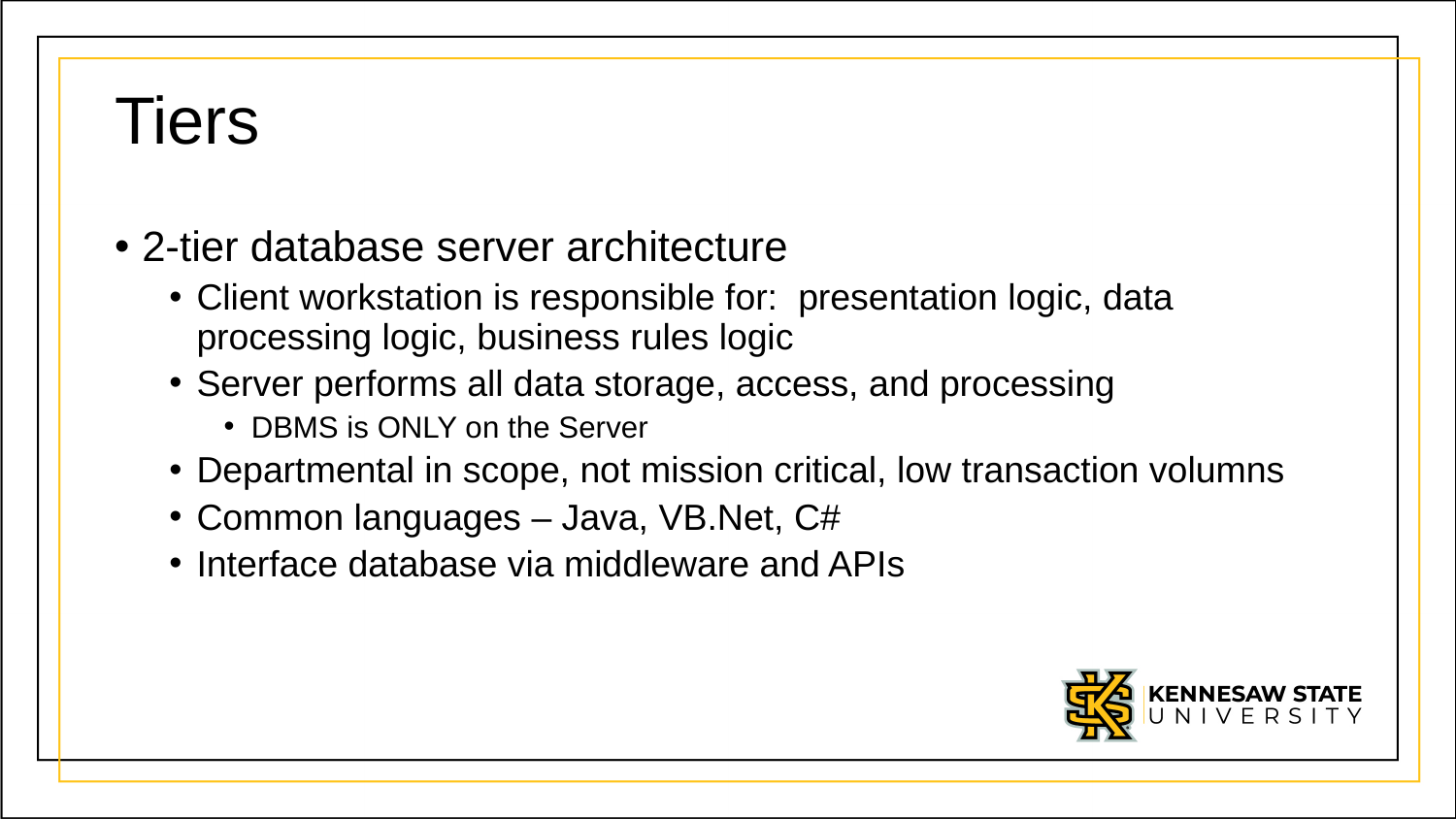

# Tiers
2-tier database server architecture
Client workstation is responsible for:  presentation logic, data processing logic, business rules logic
Server performs all data storage, access, and processing
DBMS is ONLY on the Server
Departmental in scope, not mission critical, low transaction volumns
Common languages – Java, VB.Net, C#
Interface database via middleware and APIs